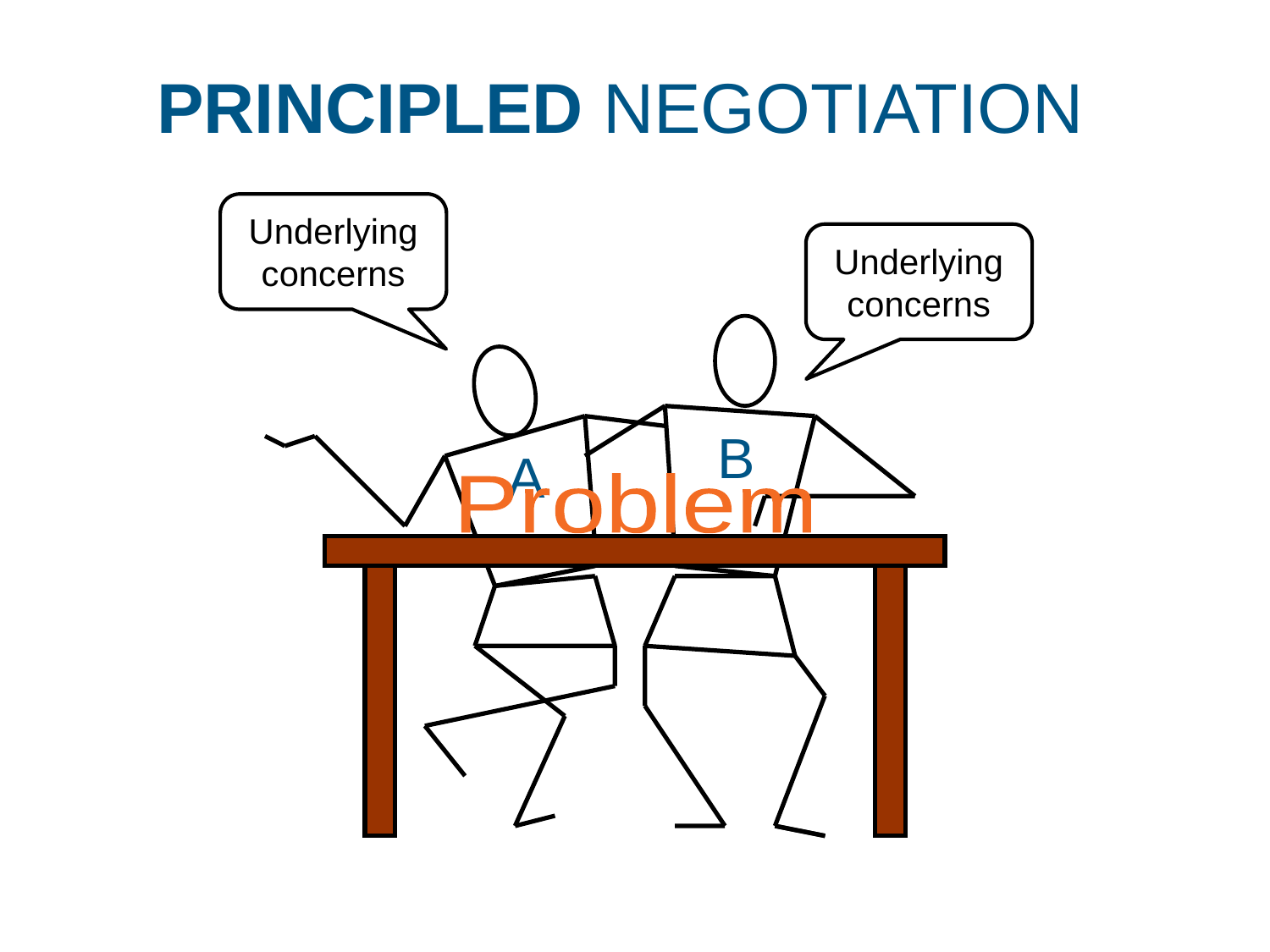

Principled negotiation
Underlying concerns
Underlying concerns

B
A
Problem